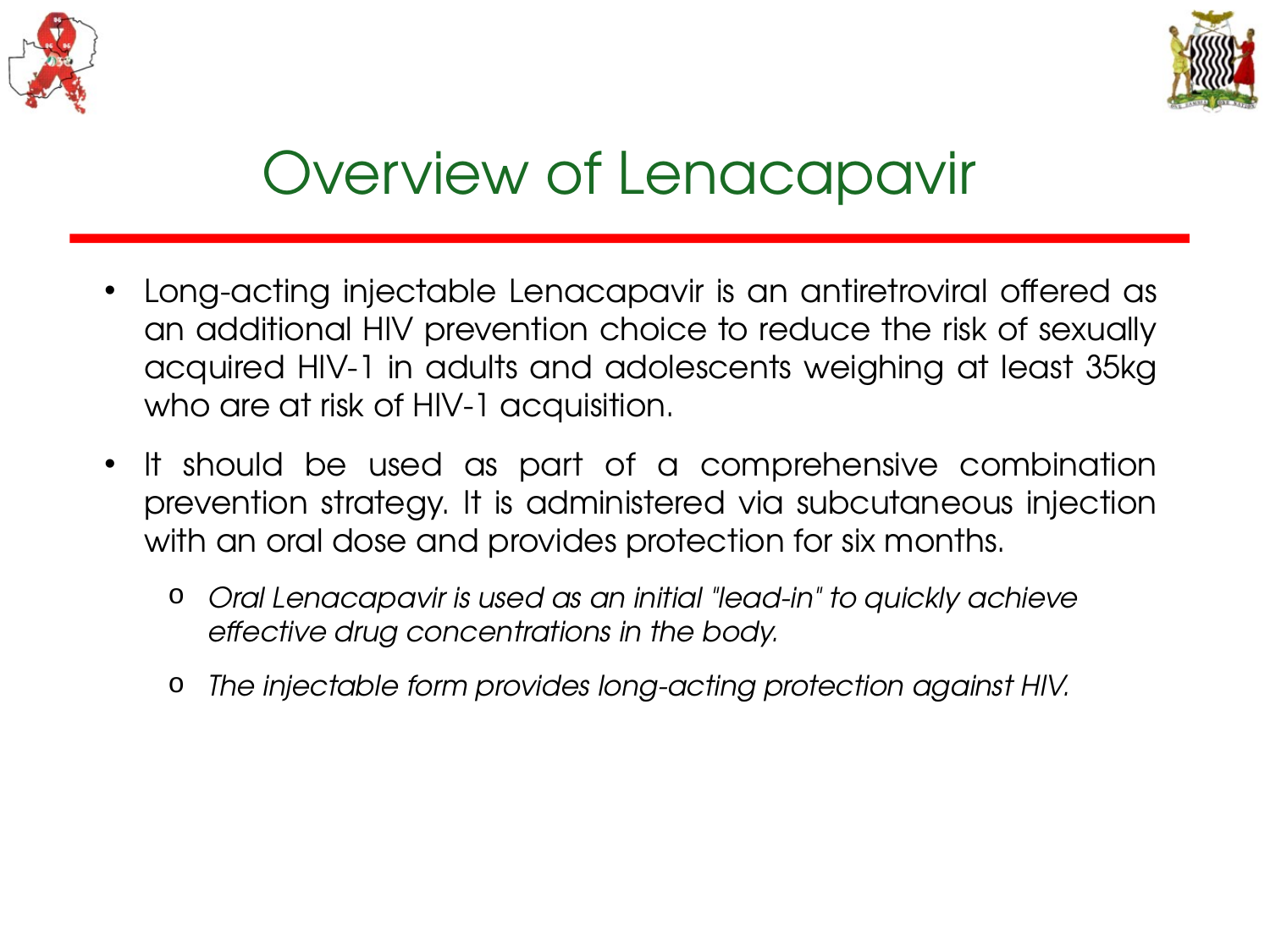

# Overview of Lenacapavir
Long-acting injectable Lenacapavir is an antiretroviral offered as an additional HIV prevention choice to reduce the risk of sexually acquired HIV-1 in adults and adolescents weighing at least 35kg who are at risk of HIV-1 acquisition.
It should be used as part of a comprehensive combination prevention strategy. It is administered via subcutaneous injection with an oral dose and provides protection for six months.
Oral Lenacapavir is used as an initial "lead-in" to quickly achieve effective drug concentrations in the body.
The injectable form provides long-acting protection against HIV.